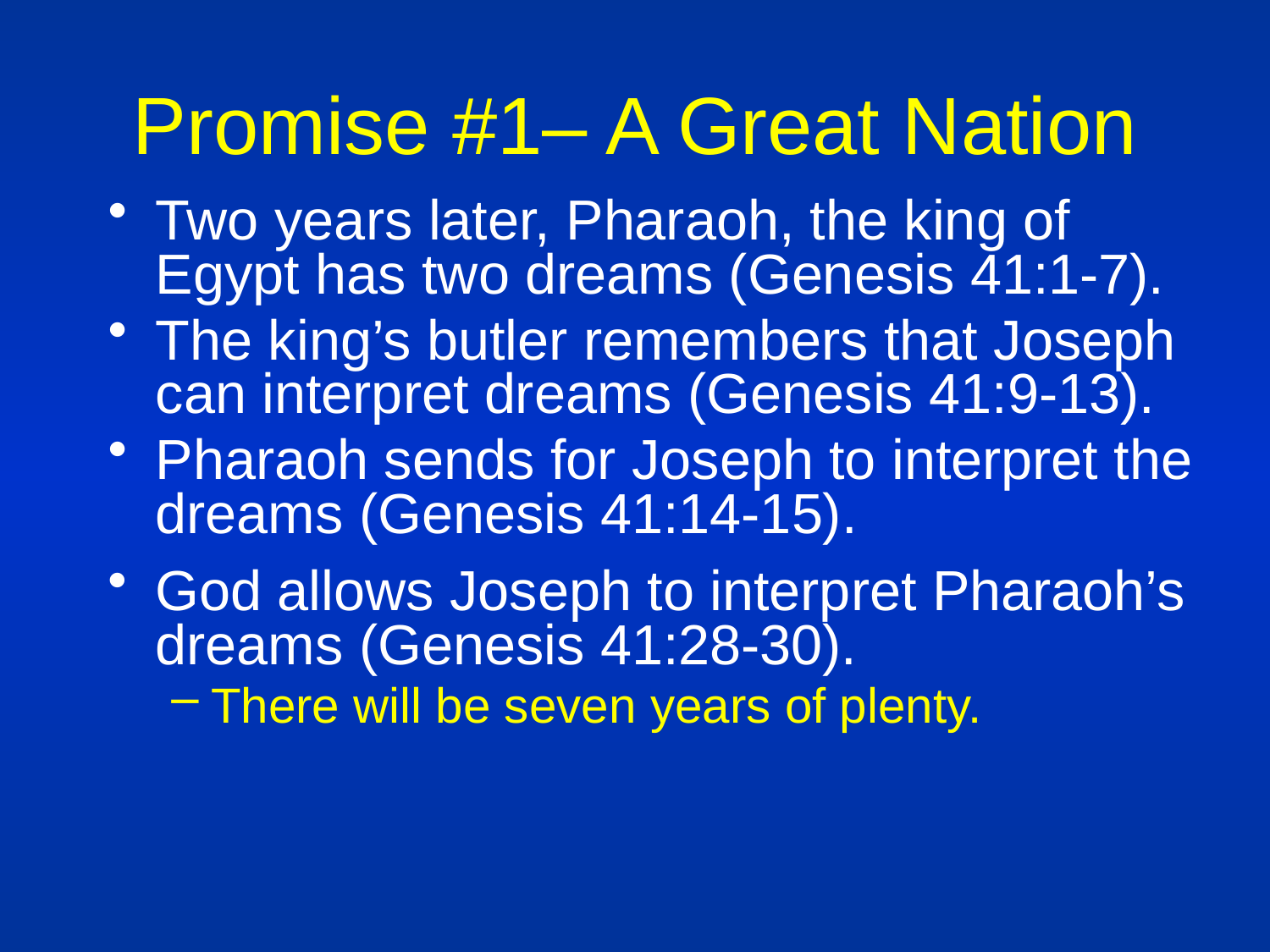

# Promise #1– A Great Nation
Two years later, Pharaoh, the king of Egypt has two dreams (Genesis 41:1-7).
The king’s butler remembers that Joseph can interpret dreams (Genesis 41:9-13).
Pharaoh sends for Joseph to interpret the dreams (Genesis 41:14-15).
God allows Joseph to interpret Pharaoh’s dreams (Genesis 41:28-30).
There will be seven years of plenty.